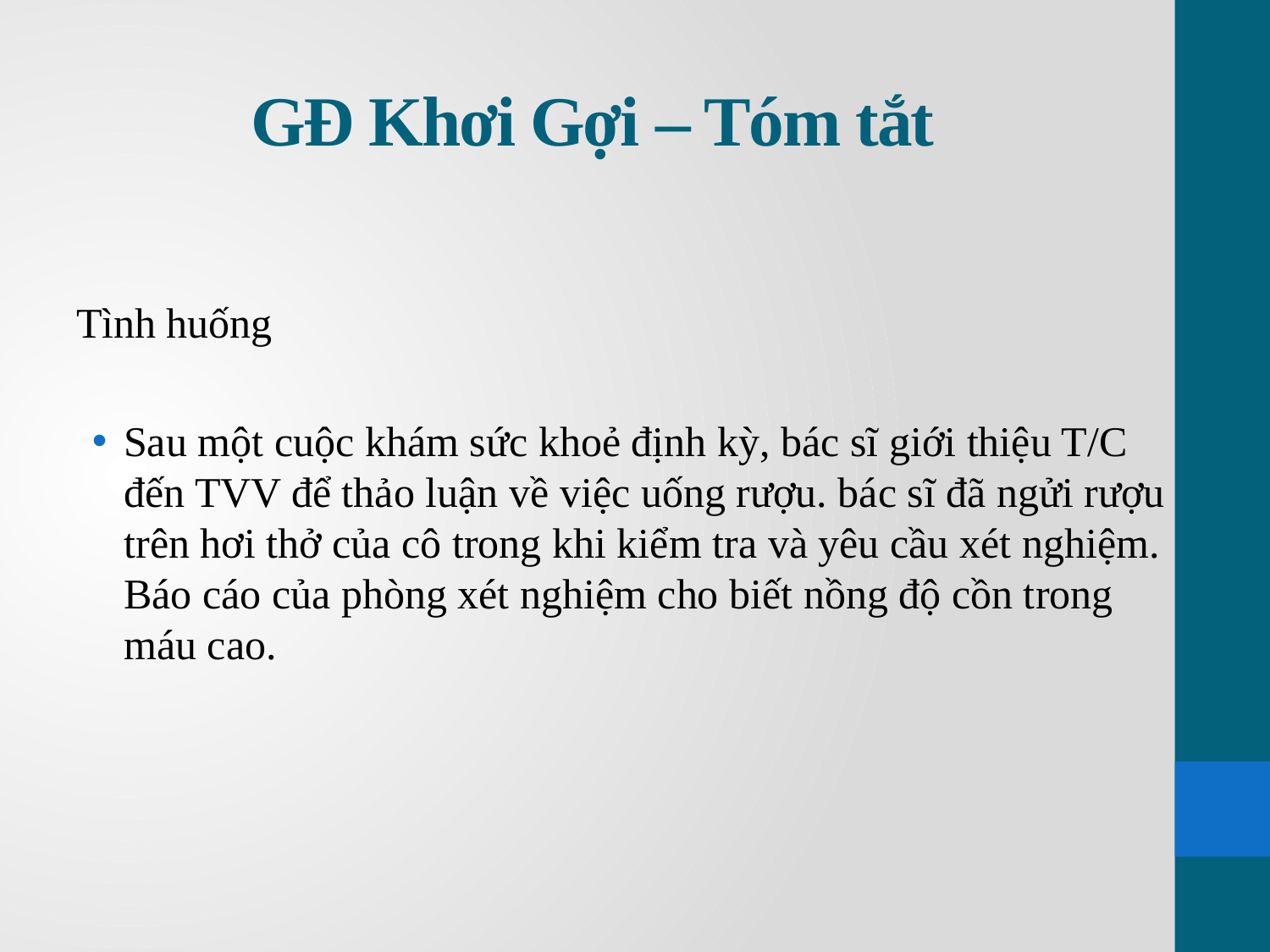

# GĐ Khơi Gợi – Tóm tắt
Tình huống

Sau một cuộc khám sức khoẻ định kỳ, bác sĩ giới thiệu T/C đến TVV để thảo luận về việc uống rượu. bác sĩ đã ngửi rượu trên hơi thở của cô trong khi kiểm tra và yêu cầu xét nghiệm. Báo cáo của phòng xét nghiệm cho biết nồng độ cồn trong máu cao.